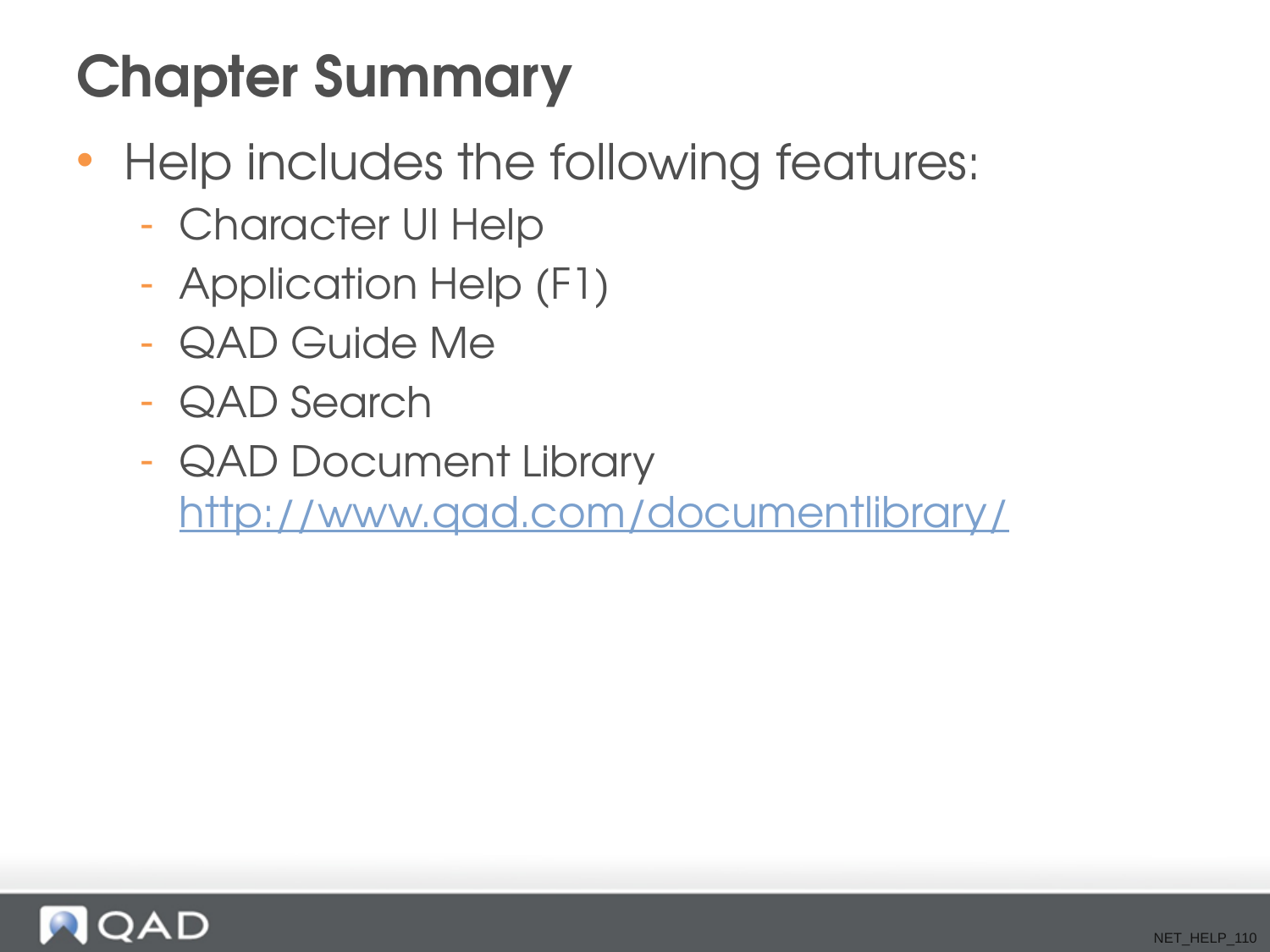

# Chapter Summary
Help includes the following features:
Character UI Help
Application Help (F1)
QAD Guide Me
QAD Search
QAD Document Library http://www.qad.com/documentlibrary/
NET_HELP_110